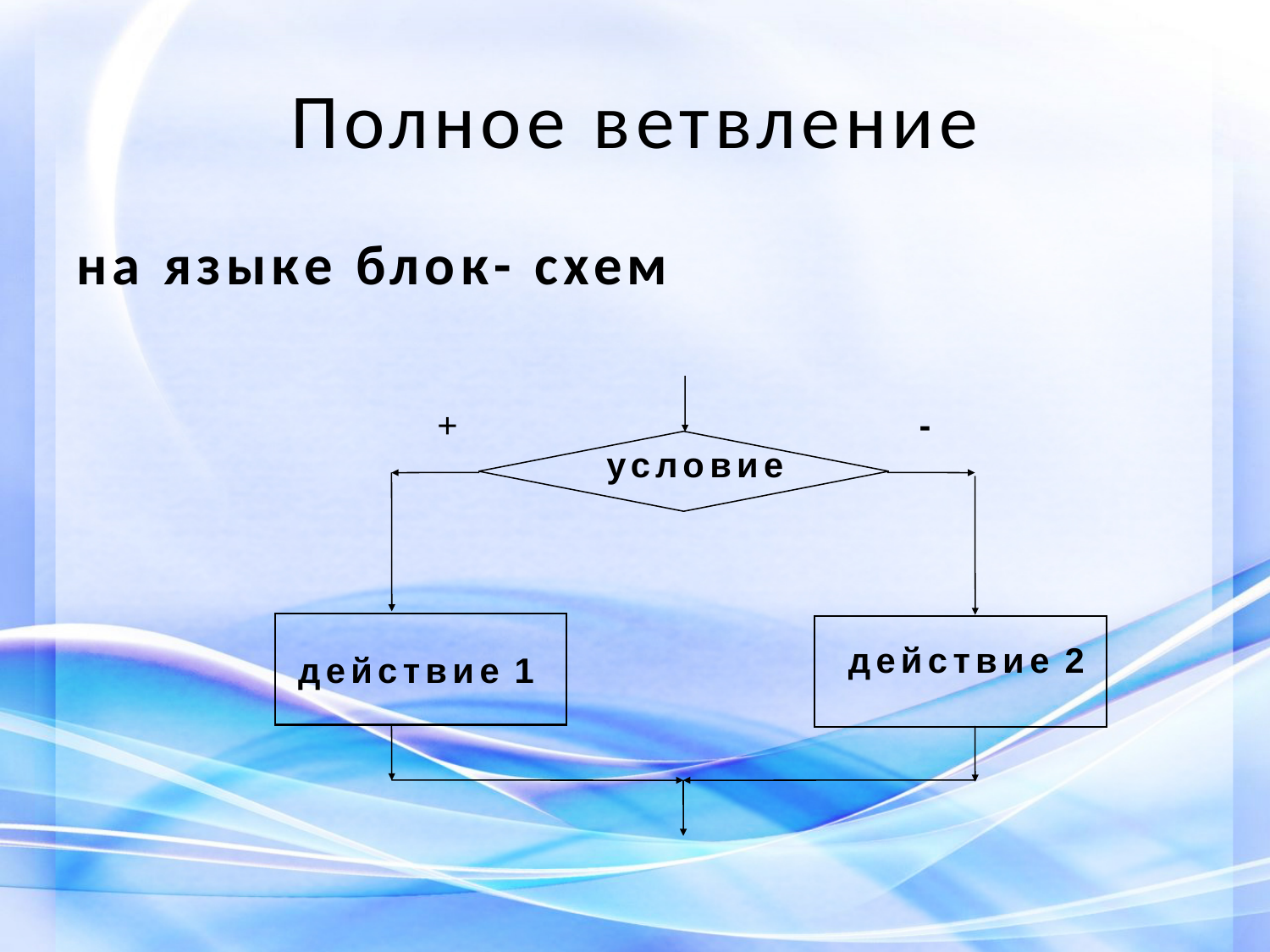

# Полное ветвление
на языке блок- схем

+
-

условие

действие 2
действие 1